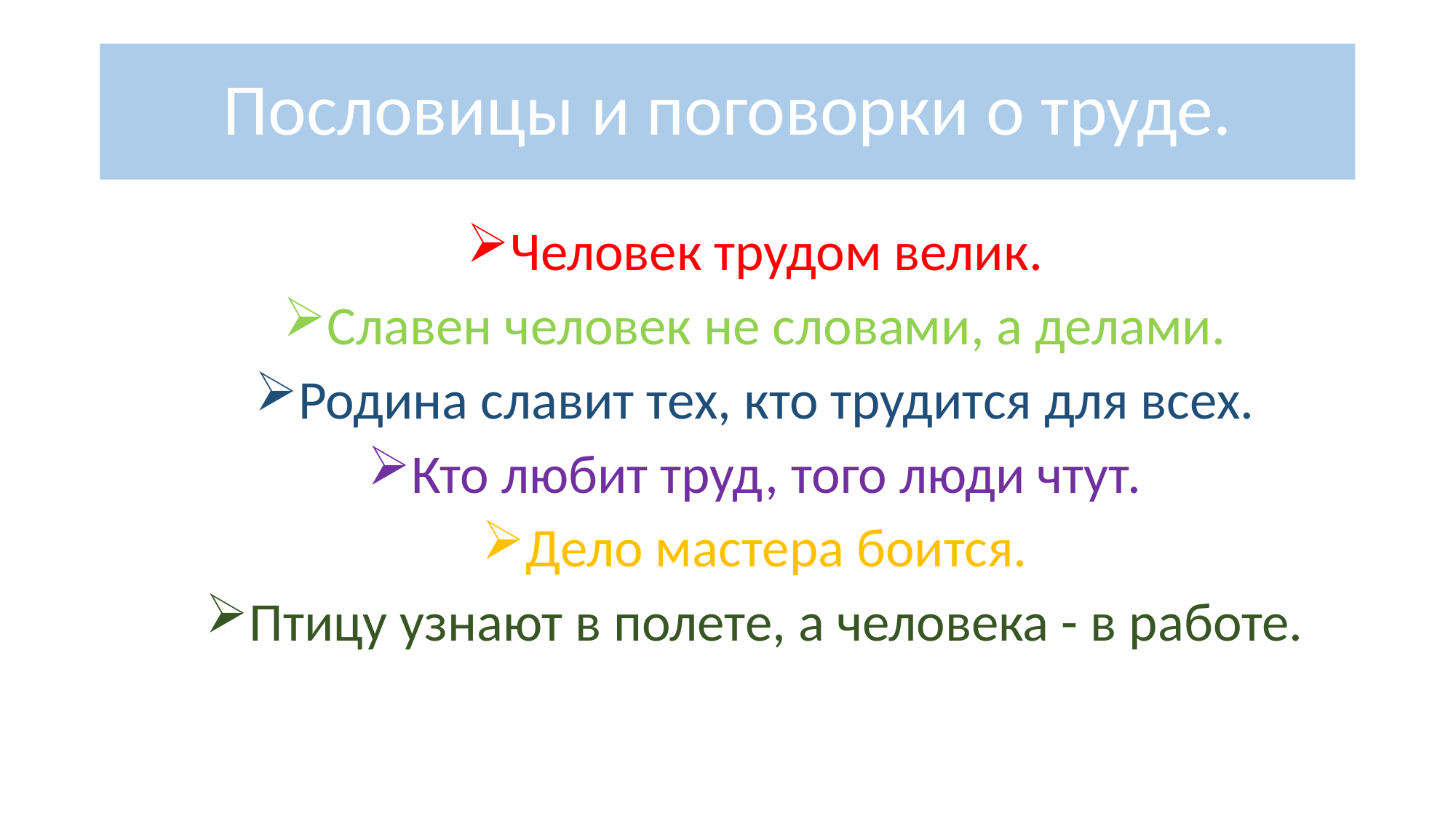

# Пословицы и поговорки о труде.
Человек трудом велик.
Славен человек не словами, а делами.
Родина славит тех, кто трудится для всех.
Кто любит труд, того люди чтут.
Дело мастера боится.
Птицу узнают в полете, а человека - в работе.